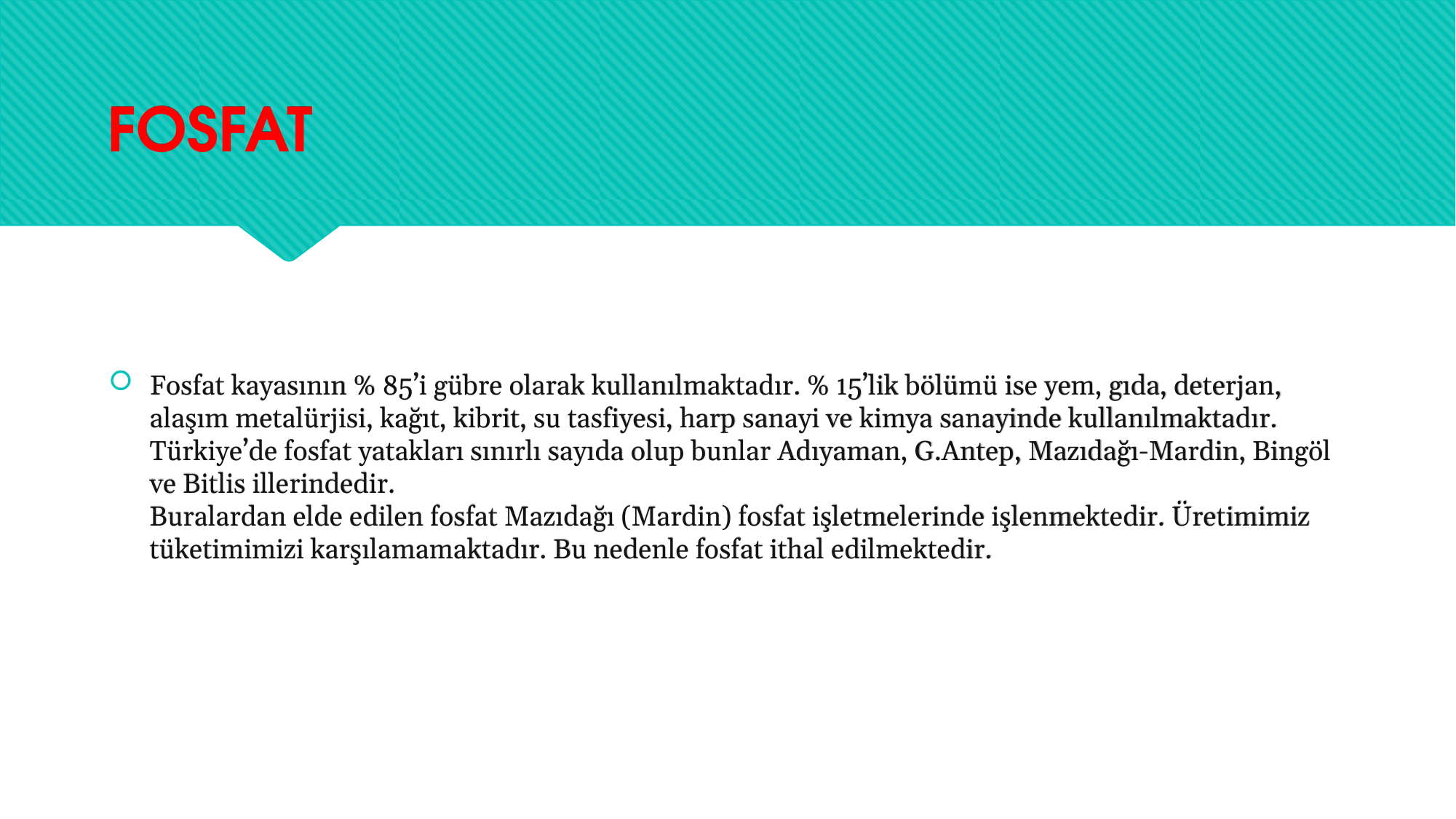

# FOSFAT
Fosfat kayasının % 85’i gübre olarak kullanılmaktadır. % 15’lik bölümü ise yem, gıda, deterjan, alaşım metalürjisi, kağıt, kibrit, su tasfiyesi, harp sanayi ve kimya sanayinde kullanılmaktadır.
Türkiye’de fosfat yatakları sınırlı sayıda olup bunlar Adıyaman, G.Antep, Mazıdağı-Mardin, Bingöl ve Bitlis illerindedir.
Buralardan elde edilen fosfat Mazıdağı (Mardin) fosfat işletmelerinde işlenmektedir. Üretimimiz tüketimimizi karşılamamaktadır. Bu nedenle fosfat ithal edilmektedir.